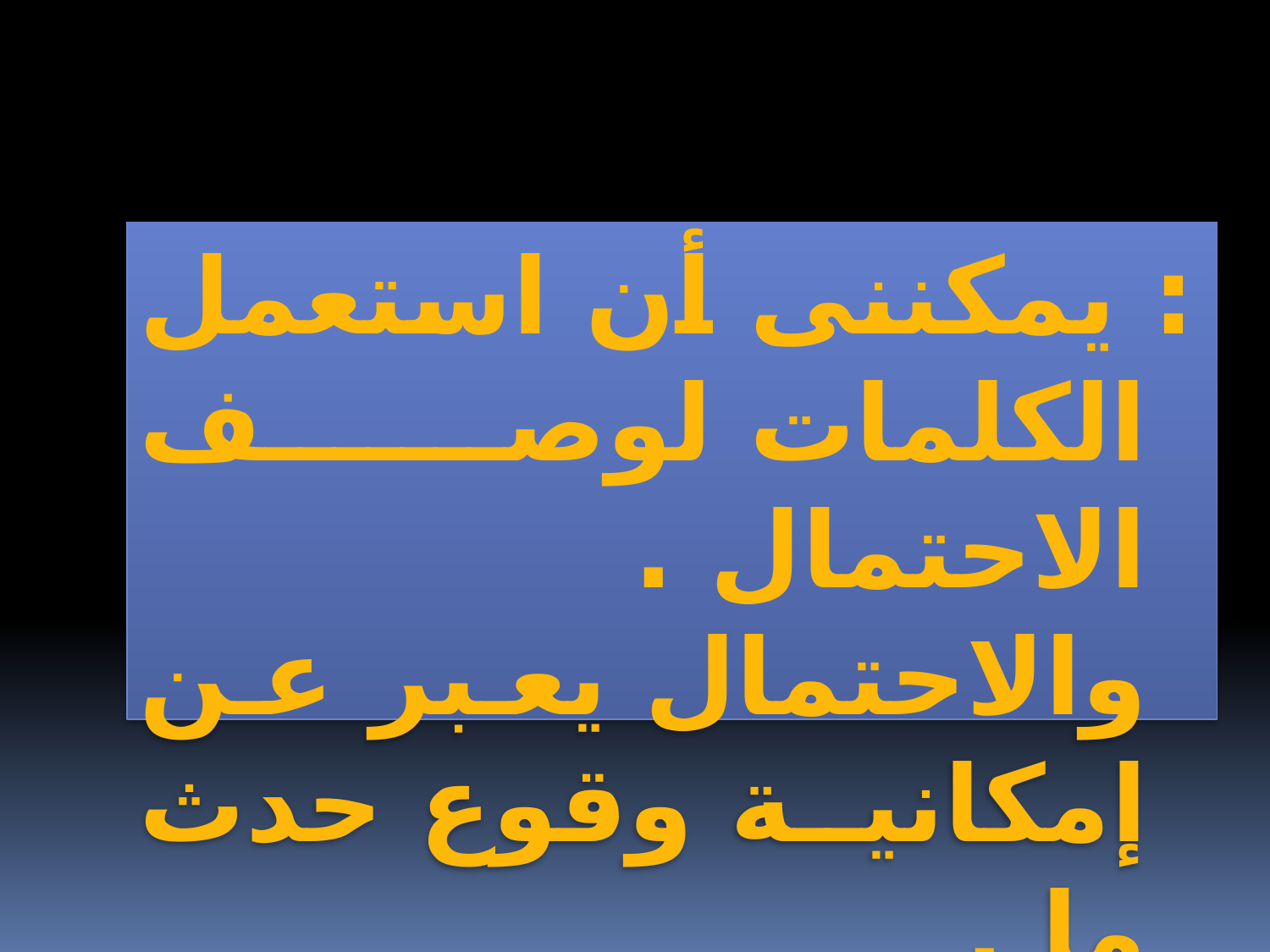

: يمكننى أن استعمل الكلمات لوصف الاحتمال . والاحتمال يعبر عن إمكانية وقوع حدث ما .